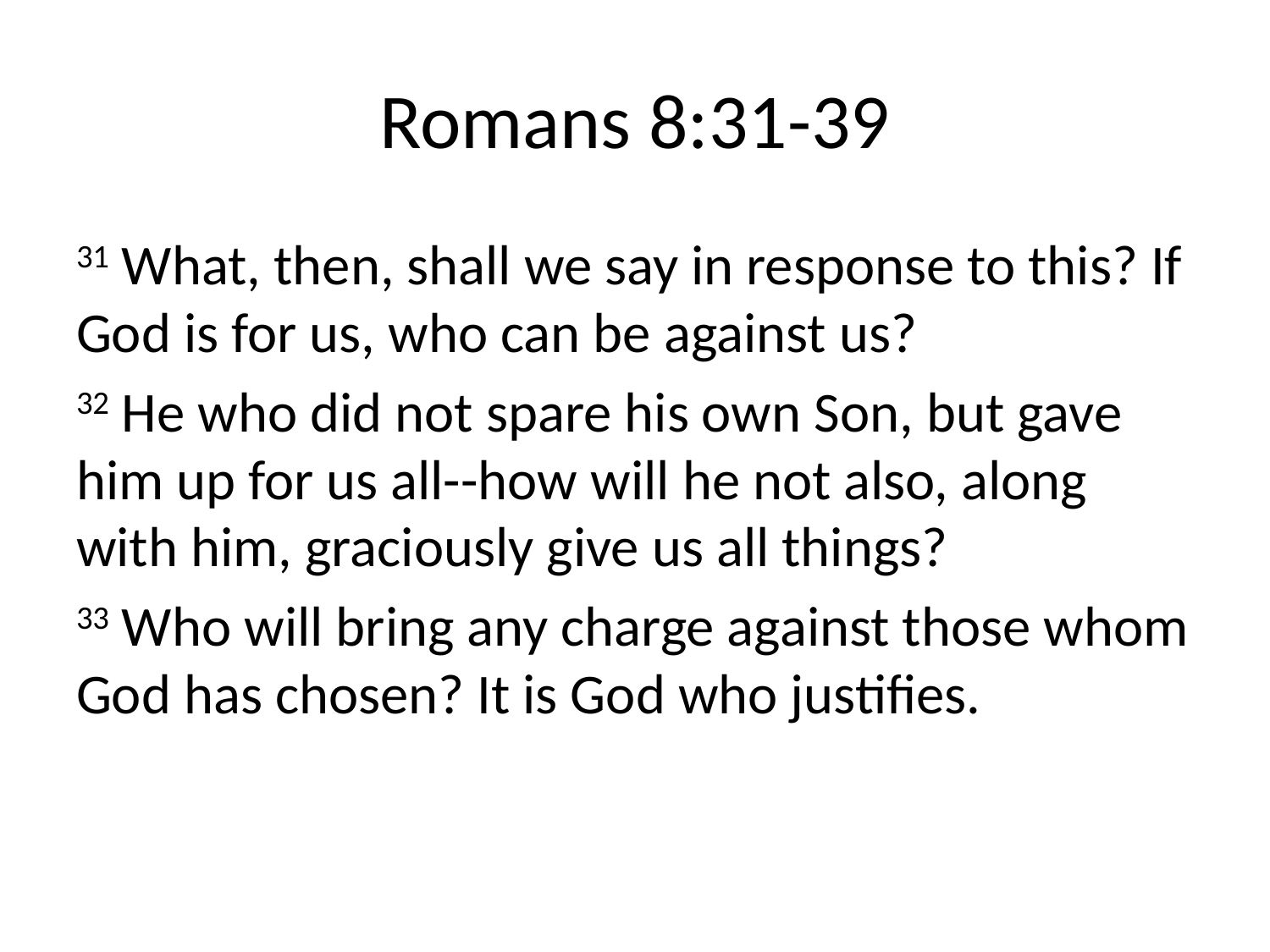

# Romans 8:31-39
31 What, then, shall we say in response to this? If God is for us, who can be against us?
32 He who did not spare his own Son, but gave him up for us all--how will he not also, along with him, graciously give us all things?
33 Who will bring any charge against those whom God has chosen? It is God who justifies.